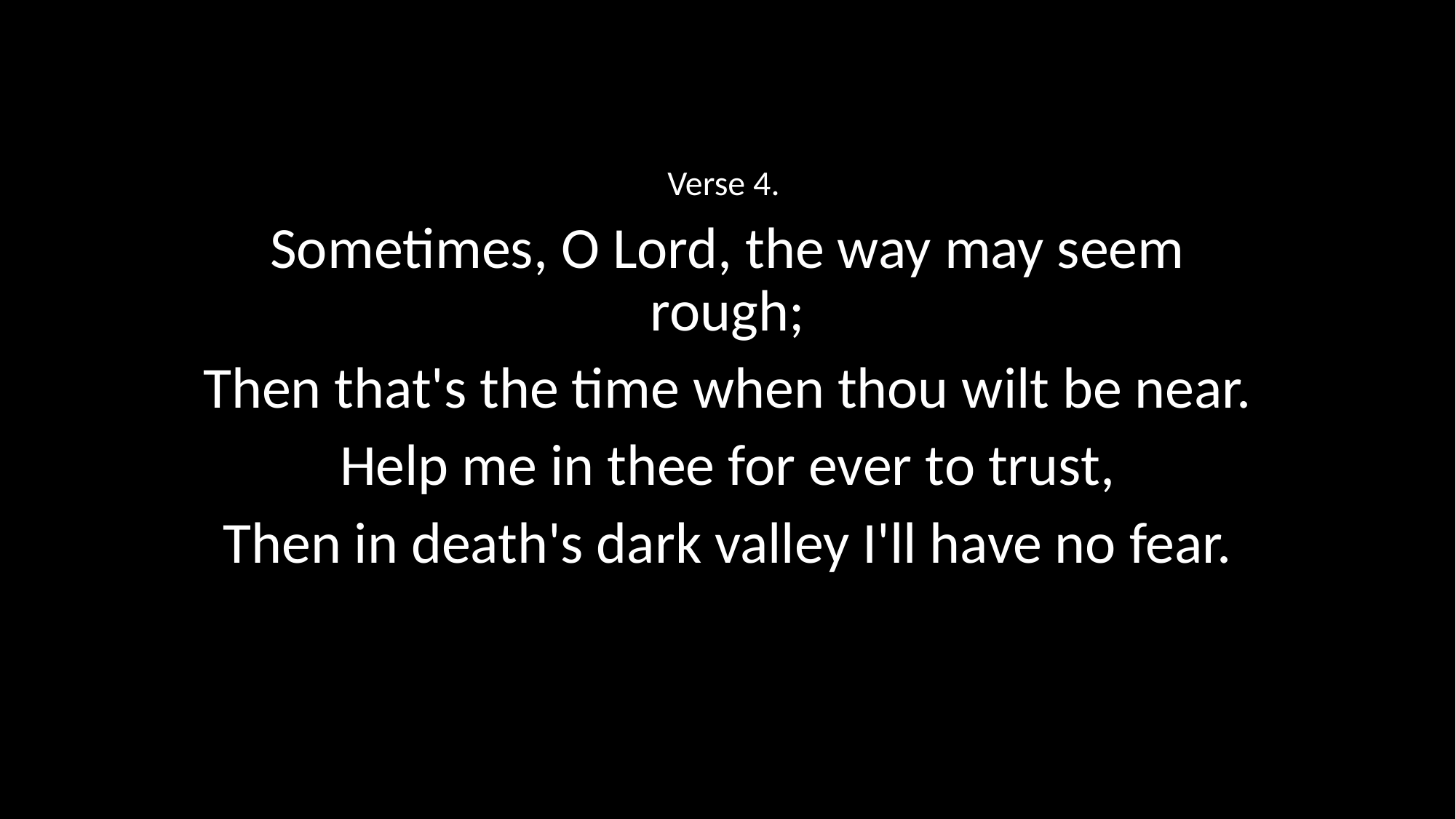

Verse 4.
Sometimes, O Lord, the way may seem rough;
Then that's the time when thou wilt be near.
Help me in thee for ever to trust,
Then in death's dark valley I'll have no fear.